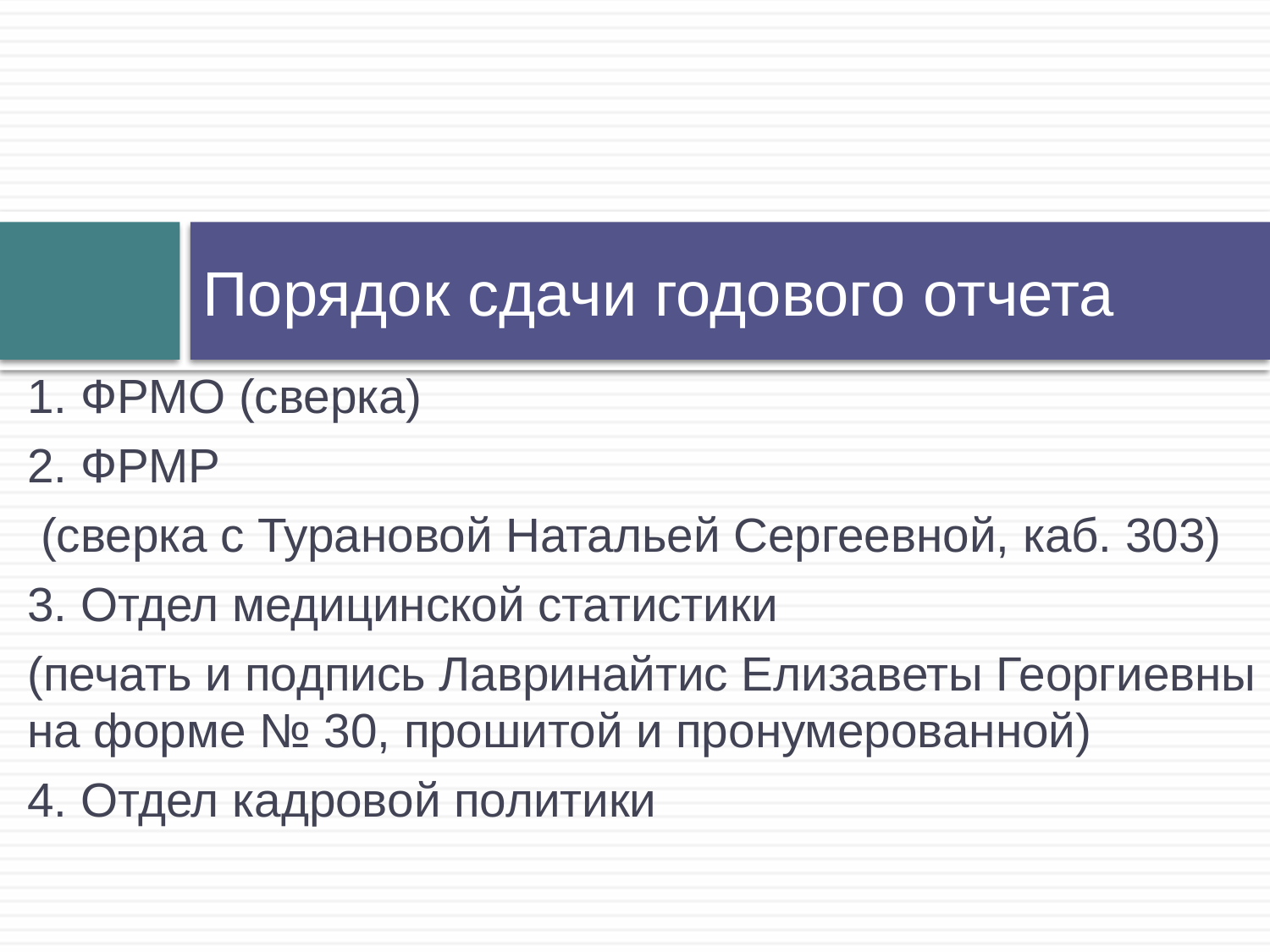

# Порядок сдачи годового отчета
1. ФРМО (сверка)
2. ФРМР
 (сверка с Турановой Натальей Сергеевной, каб. 303)
3. Отдел медицинской статистики
(печать и подпись Лавринайтис Елизаветы Георгиевны на форме № 30, прошитой и пронумерованной)
4. Отдел кадровой политики